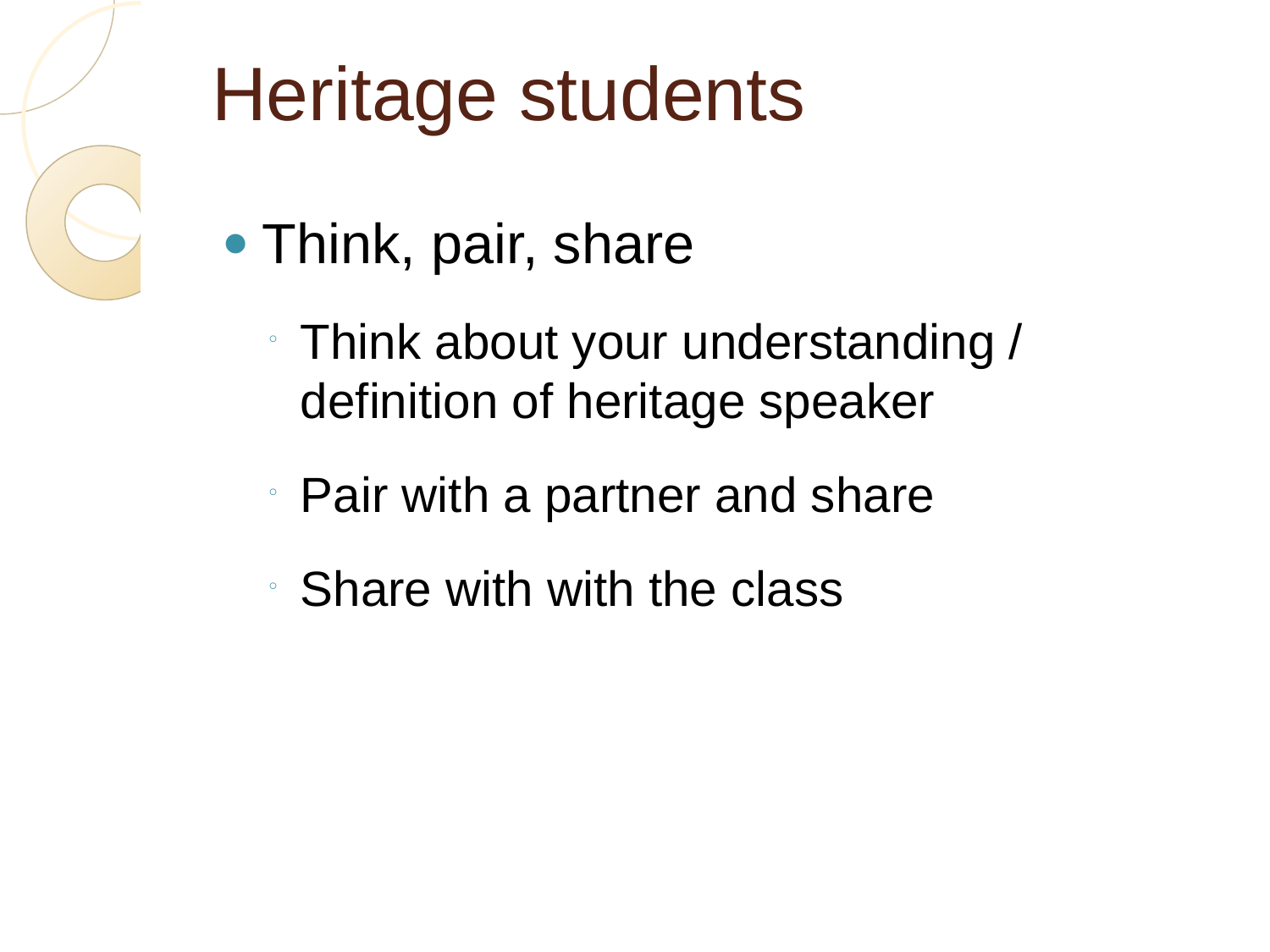

# Heritage students
Think, pair, share
Think about your understanding / definition of heritage speaker
Pair with a partner and share
Share with with the class